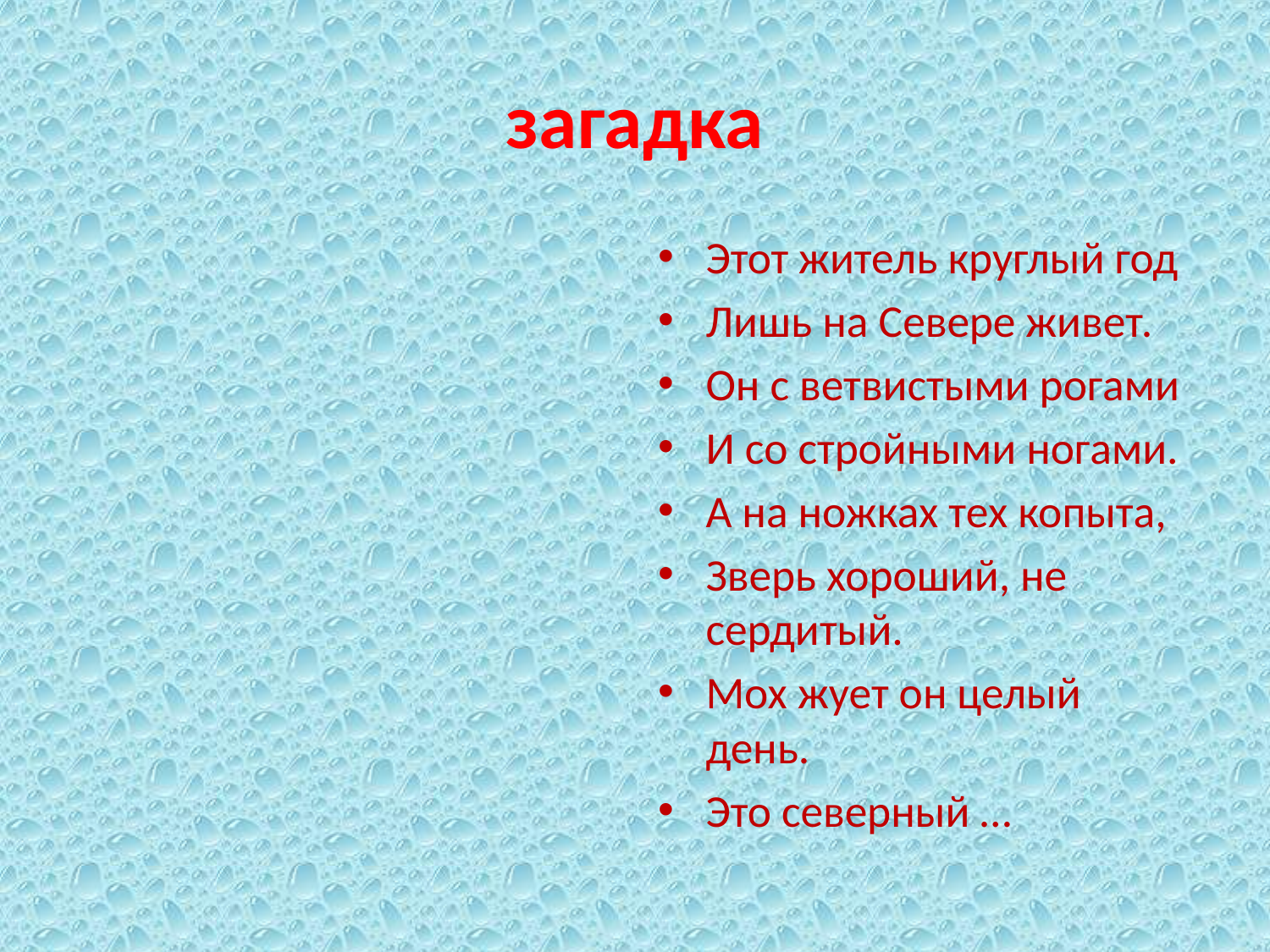

# загадка

Этот житель круглый год
Лишь на Севере живет.
Он с ветвистыми рогами
И со стройными ногами.
А на ножках тех копыта,
Зверь хороший, не сердитый.
Мох жует он целый день.
Это северный …